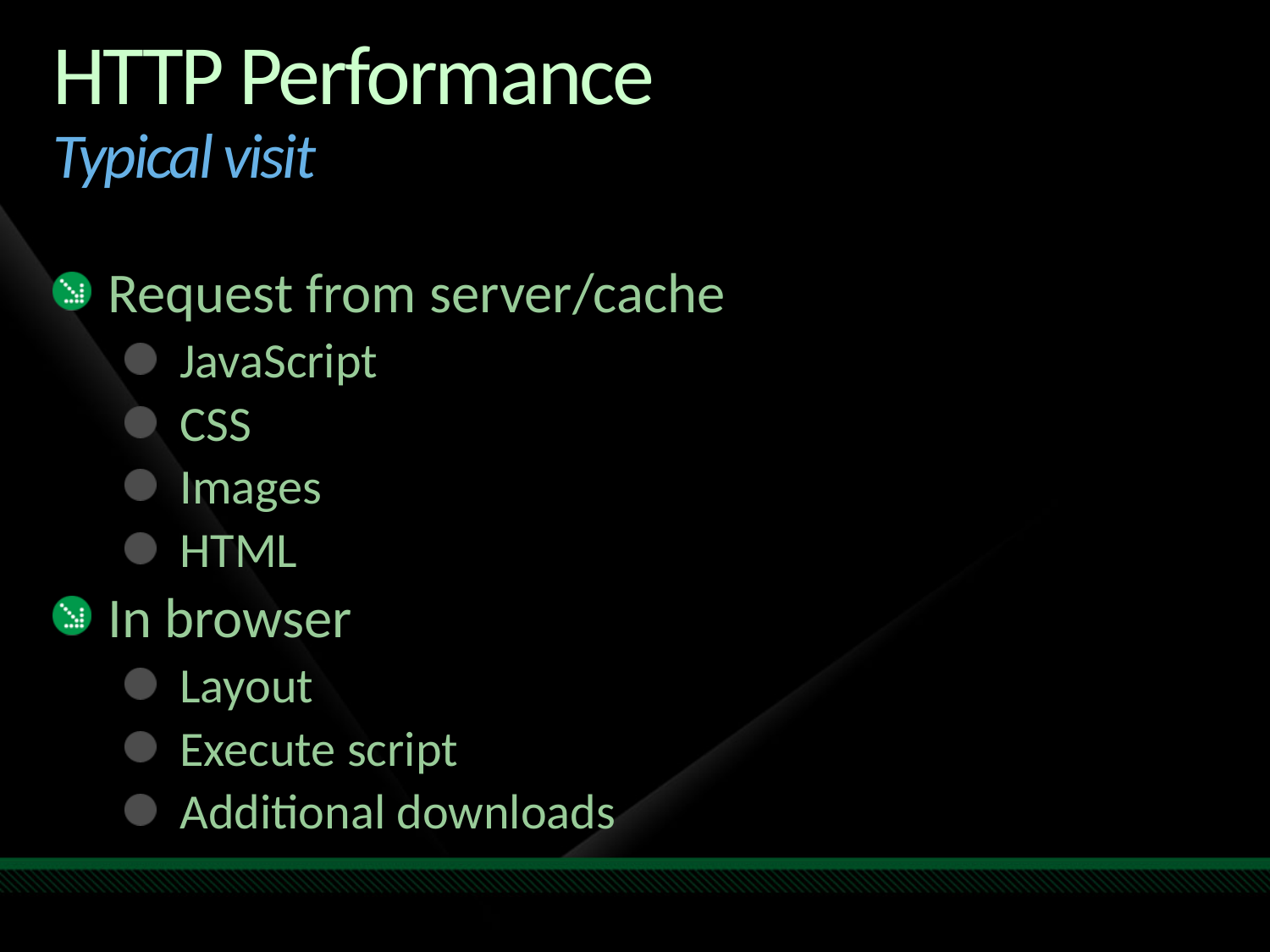

# HTTP Performance Typical visit
Request from server/cache
JavaScript
CSS
Images
HTML
In browser
Layout
Execute script
Additional downloads